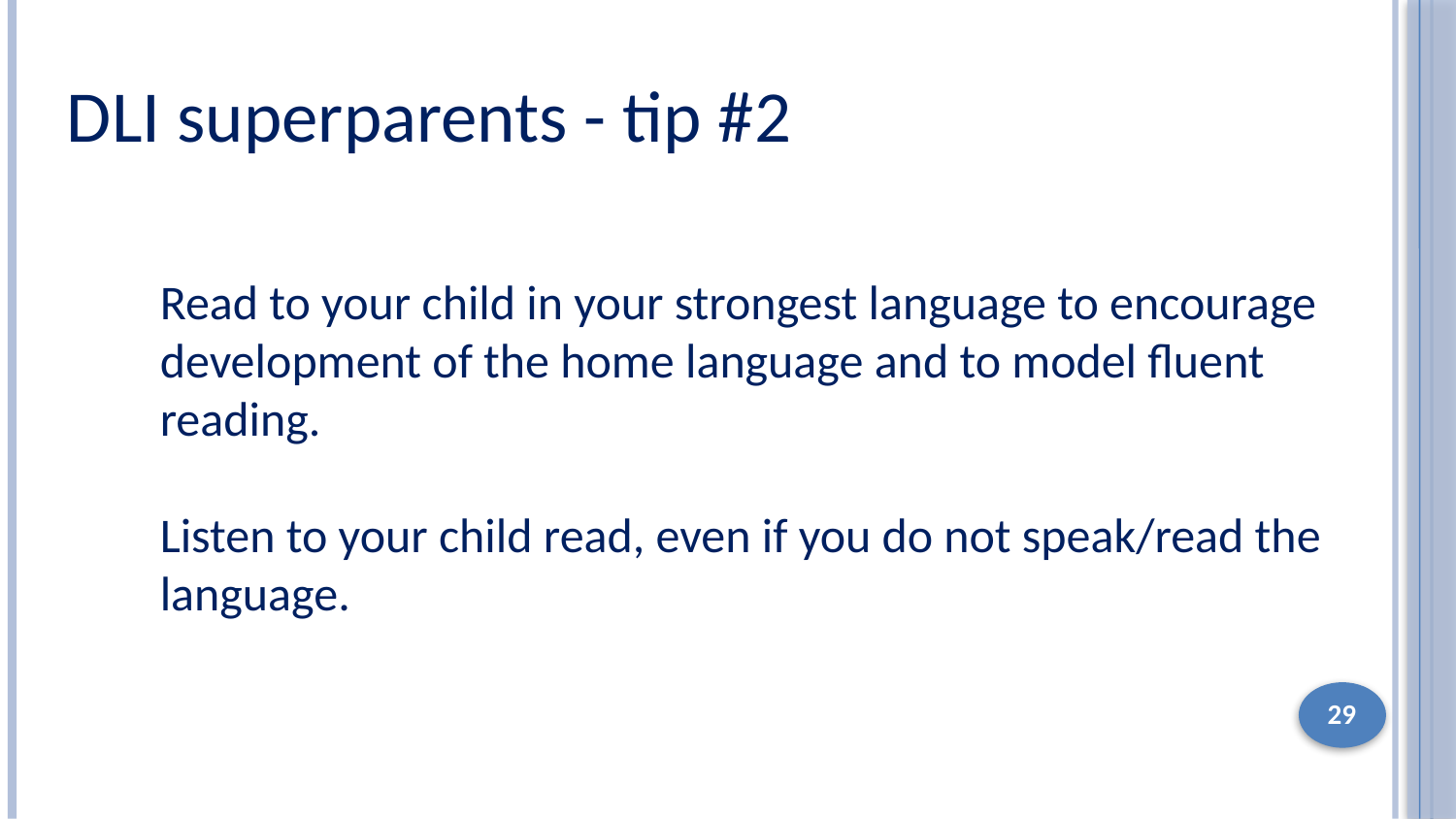

DLI superparents - tip #2
Read to your child in your strongest language to encourage development of the home language and to model fluent reading.

Listen to your child read, even if you do not speak/read the language.

29